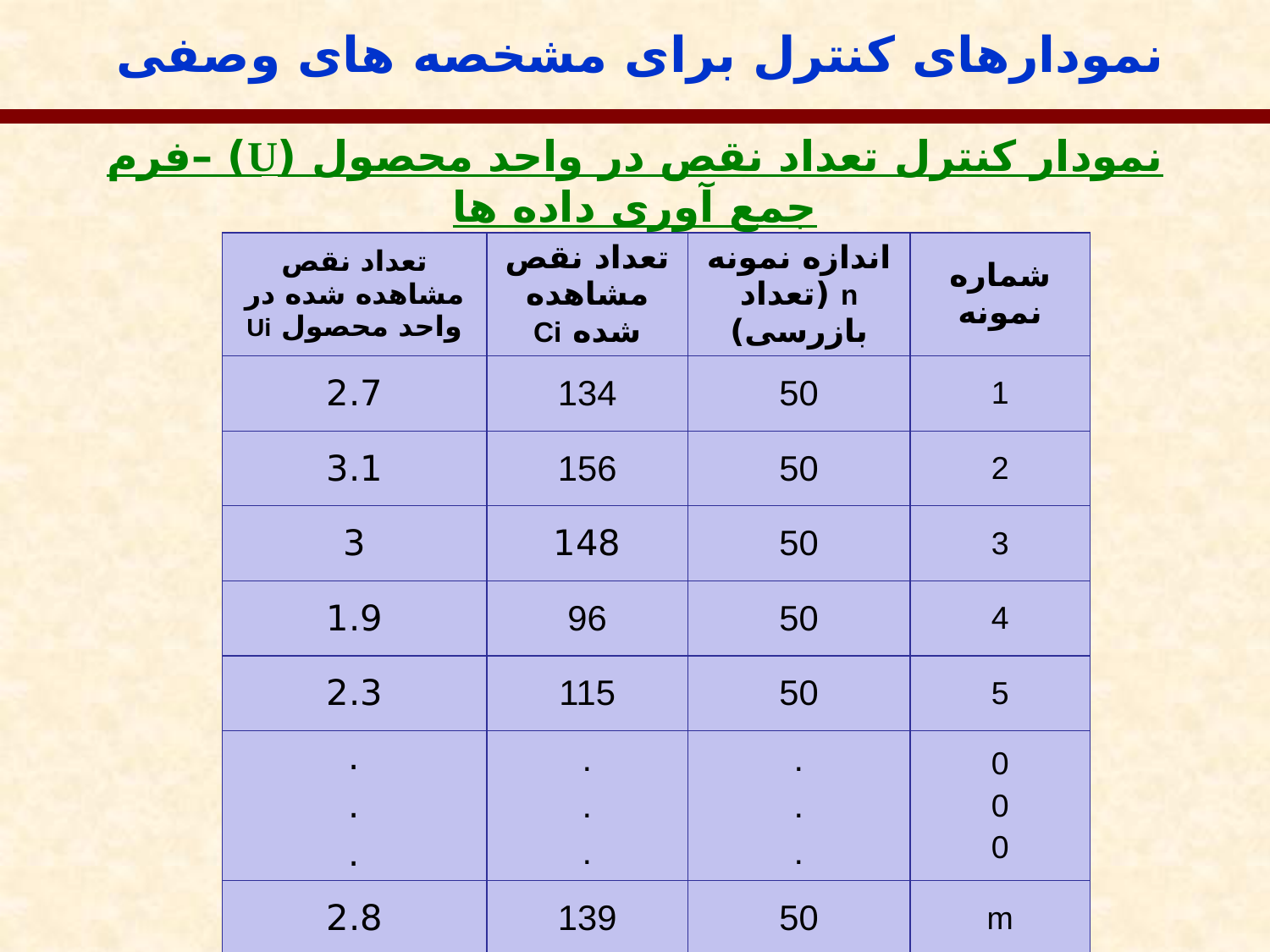

نمودارهای کنترل برای مشخصه های وصفی

نمودار کنترل تعداد نقص در واحد محصول (U) –فرم جمع آوری داده ها
| تعداد نقص مشاهده شده در واحد محصول Ui | تعداد نقص مشاهده شده Ci | اندازه نمونه n (تعداد بازرسی) | شماره نمونه |
| --- | --- | --- | --- |
| 2.7 | 134 | 50 | 1 |
| 3.1 | 156 | 50 | 2 |
| 3 | 148 | 50 | 3 |
| 1.9 | 96 | 50 | 4 |
| 2.3 | 115 | 50 | 5 |
| . . . | . . . | . . . | 0 0 0 |
| 2.8 | 139 | 50 | m |